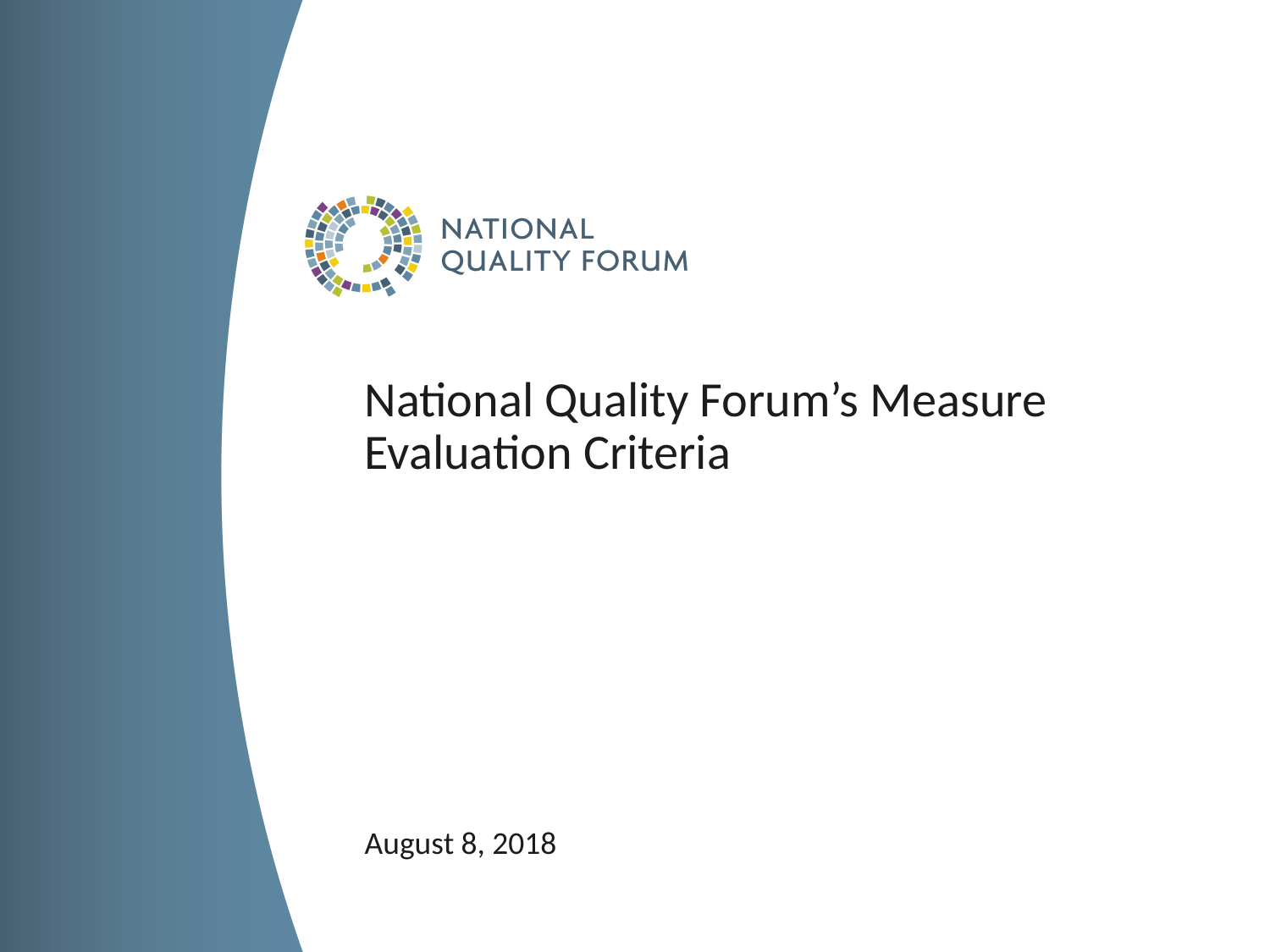

# National Quality Forum’s Measure Evaluation Criteria
August 8, 2018